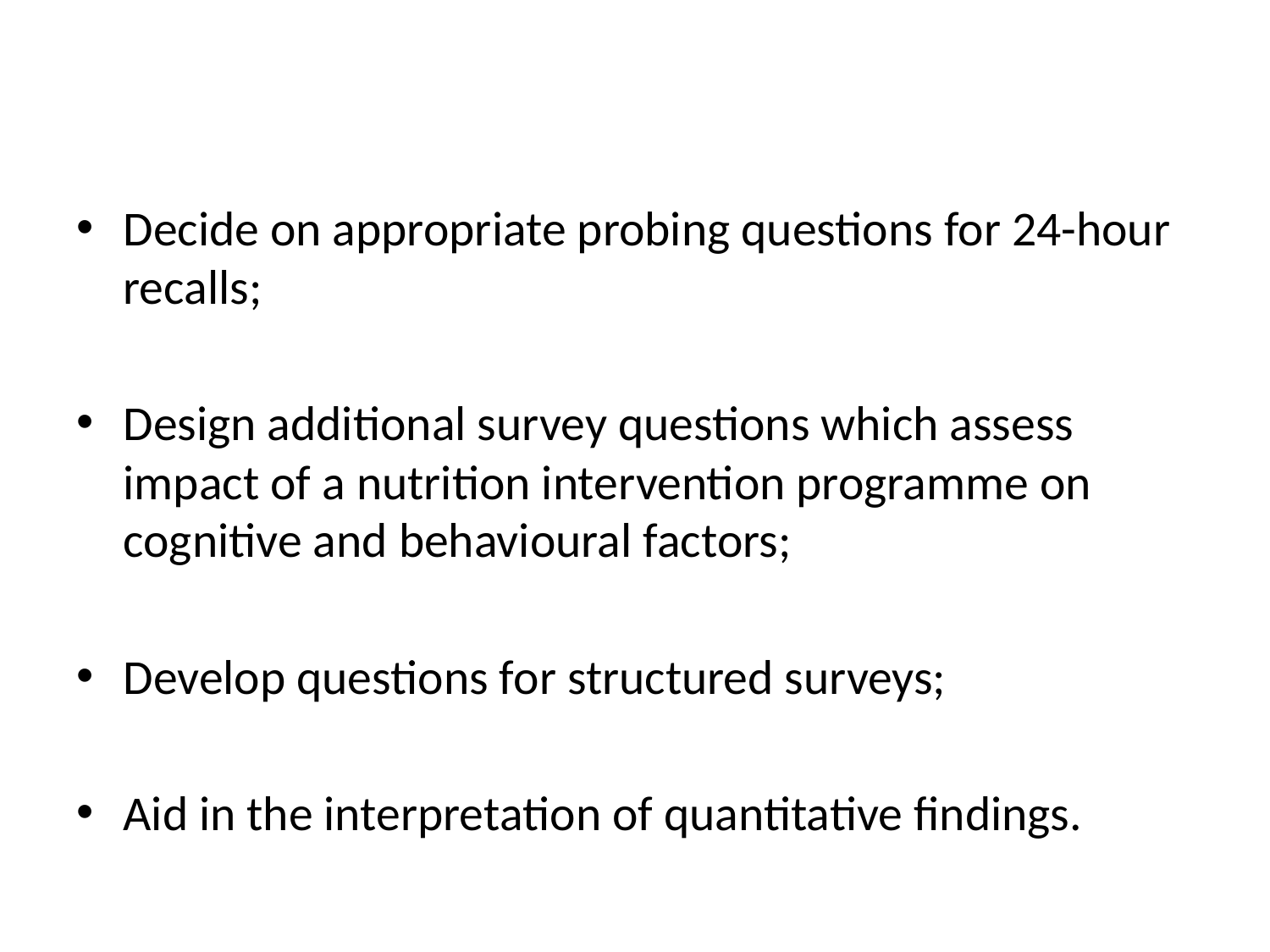

#
Decide on appropriate probing questions for 24-hour recalls;

Design additional survey questions which assess impact of a nutrition intervention programme on cognitive and behavioural factors;

Develop questions for structured surveys;

Aid in the interpretation of quantitative findings.